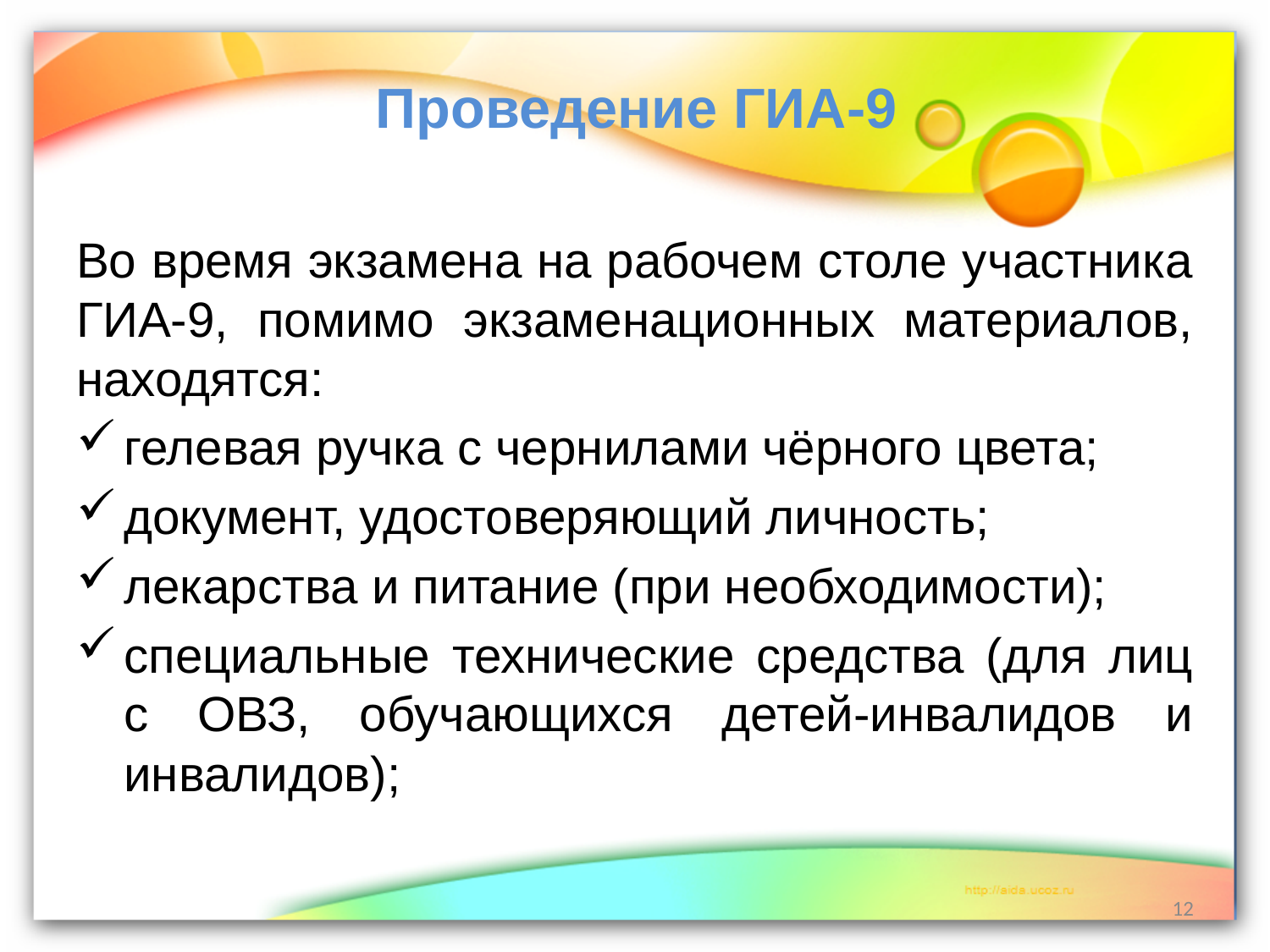

# Проведение ГИА-9
Во время экзамена на рабочем столе участника ГИА-9, помимо экзаменационных материалов, находятся:
гелевая ручка с чернилами чёрного цвета;
документ, удостоверяющий личность;
лекарства и питание (при необходимости);
специальные технические средства (для лиц с ОВЗ, обучающихся детей-инвалидов и инвалидов);

12